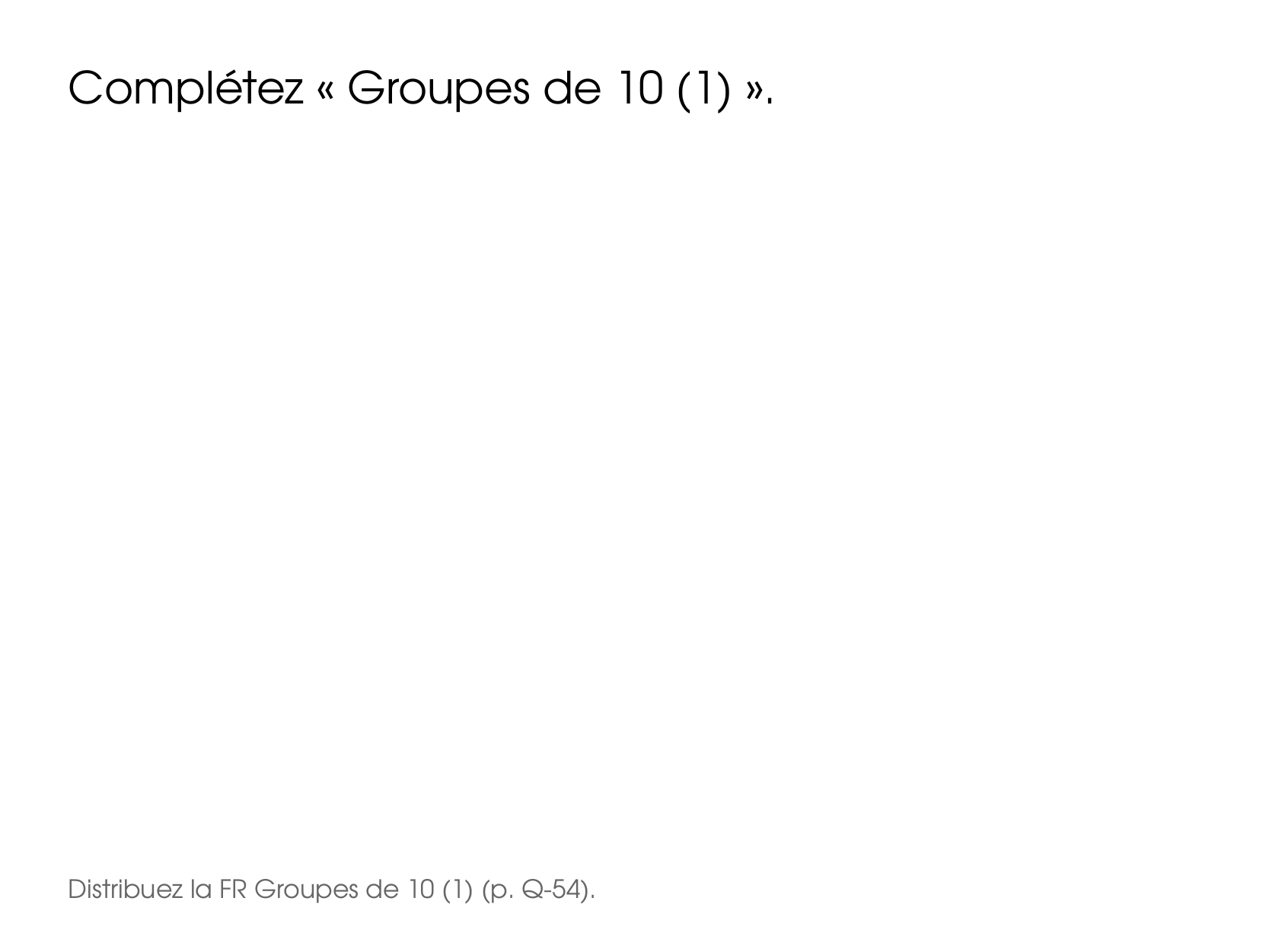

Complétez « Groupes de 10 (1) ».
Distribuez la FR Groupes de 10 (1) (p. Q-54).